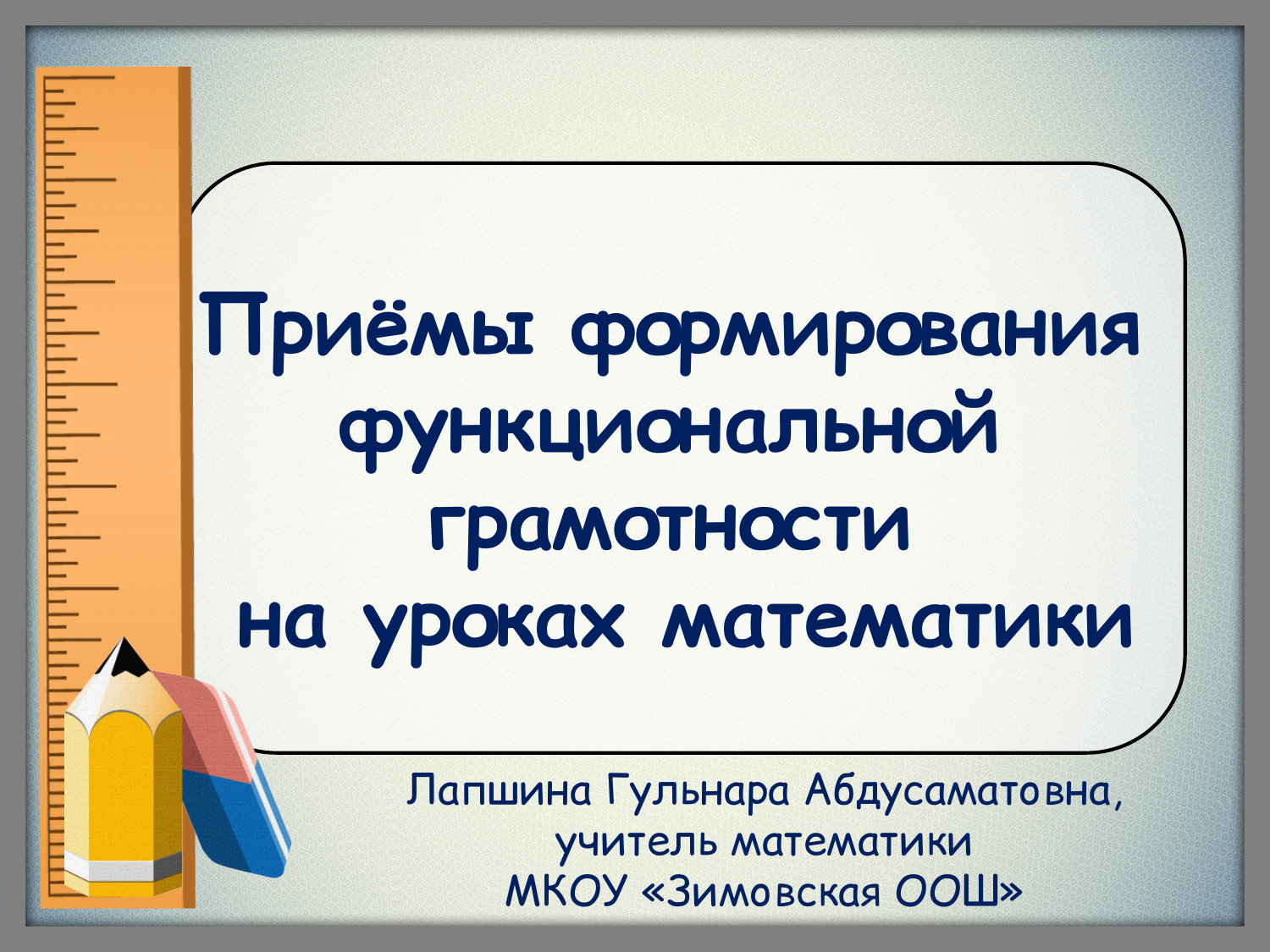

Приёмы формирования
функциональной
грамотности
на уроках математики
Лапшина Гульнара Абдусаматовна,
учитель математики
МКОУ «Зимовская ООШ»